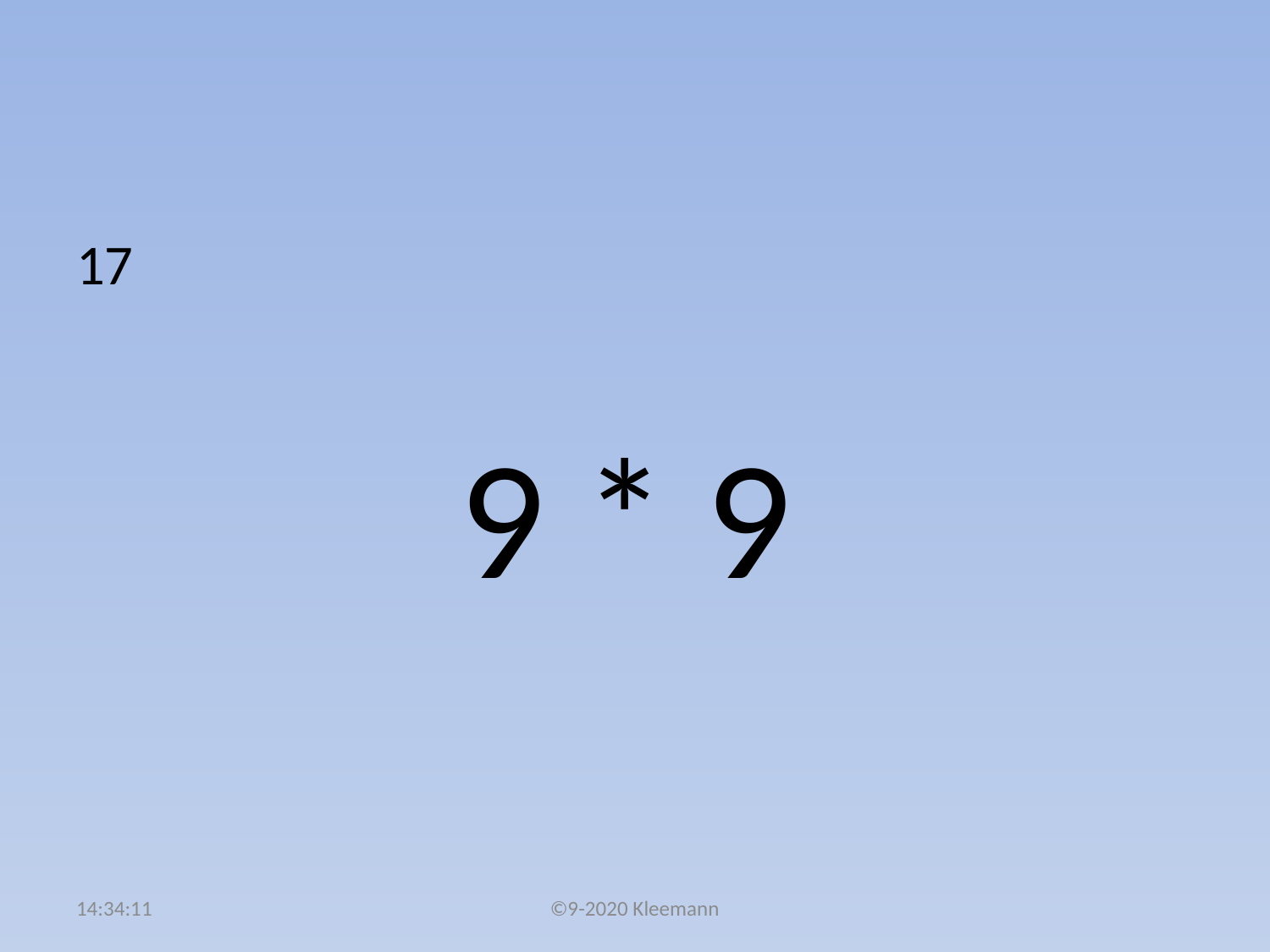

#
17

          9 * 9
14:34:11
©9-2020 Kleemann